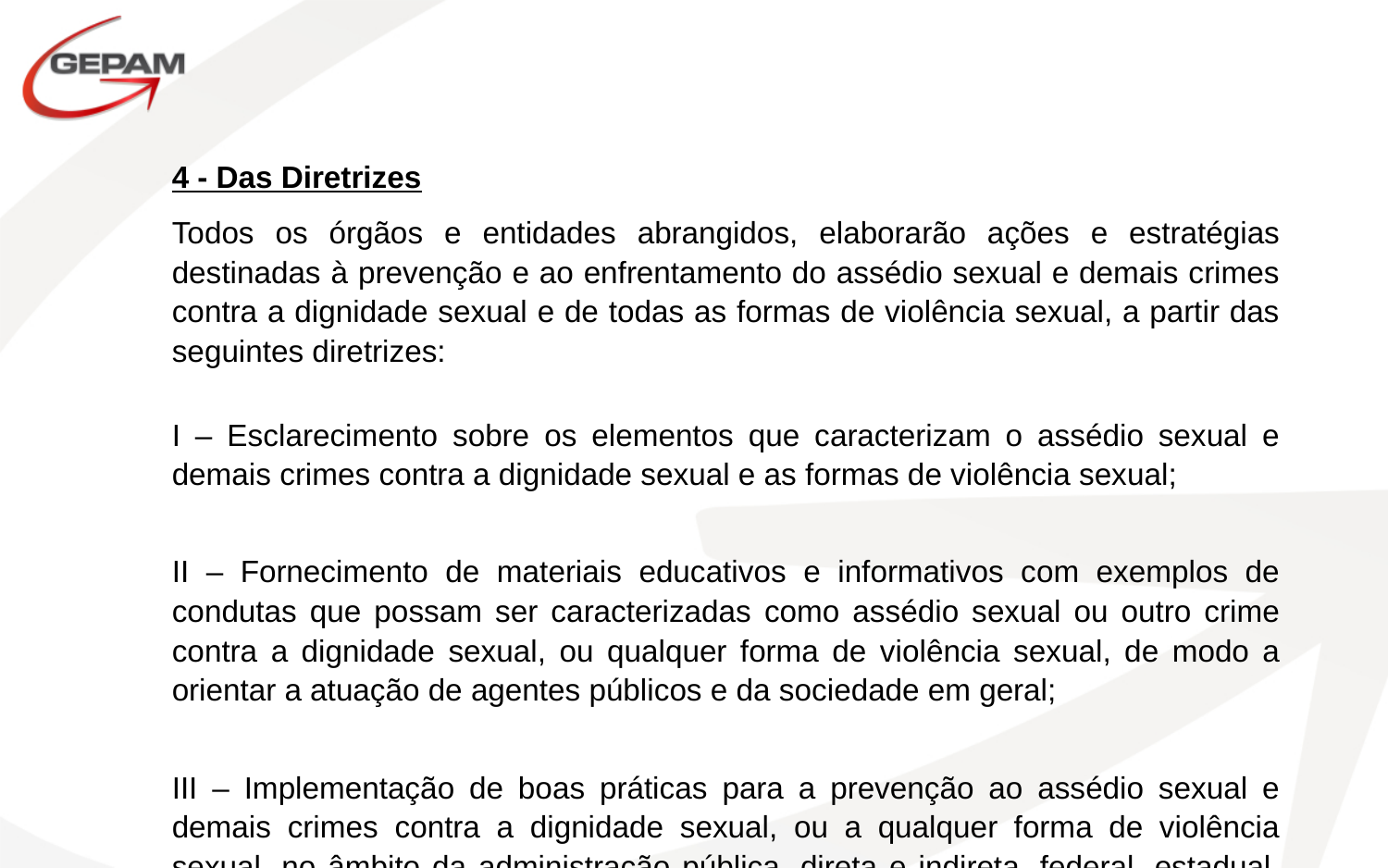

4 - Das Diretrizes
Todos os órgãos e entidades abrangidos, elaborarão ações e estratégias destinadas à prevenção e ao enfrentamento do assédio sexual e demais crimes contra a dignidade sexual e de todas as formas de violência sexual, a partir das seguintes diretrizes:
I – Esclarecimento sobre os elementos que caracterizam o assédio sexual e demais crimes contra a dignidade sexual e as formas de violência sexual;
II – Fornecimento de materiais educativos e informativos com exemplos de condutas que possam ser caracterizadas como assédio sexual ou outro crime contra a dignidade sexual, ou qualquer forma de violência sexual, de modo a orientar a atuação de agentes públicos e da sociedade em geral;
III – Implementação de boas práticas para a prevenção ao assédio sexual e demais crimes contra a dignidade sexual, ou a qualquer forma de violência sexual, no âmbito da administração pública, direta e indireta, federal, estadual, distrital e municipal;